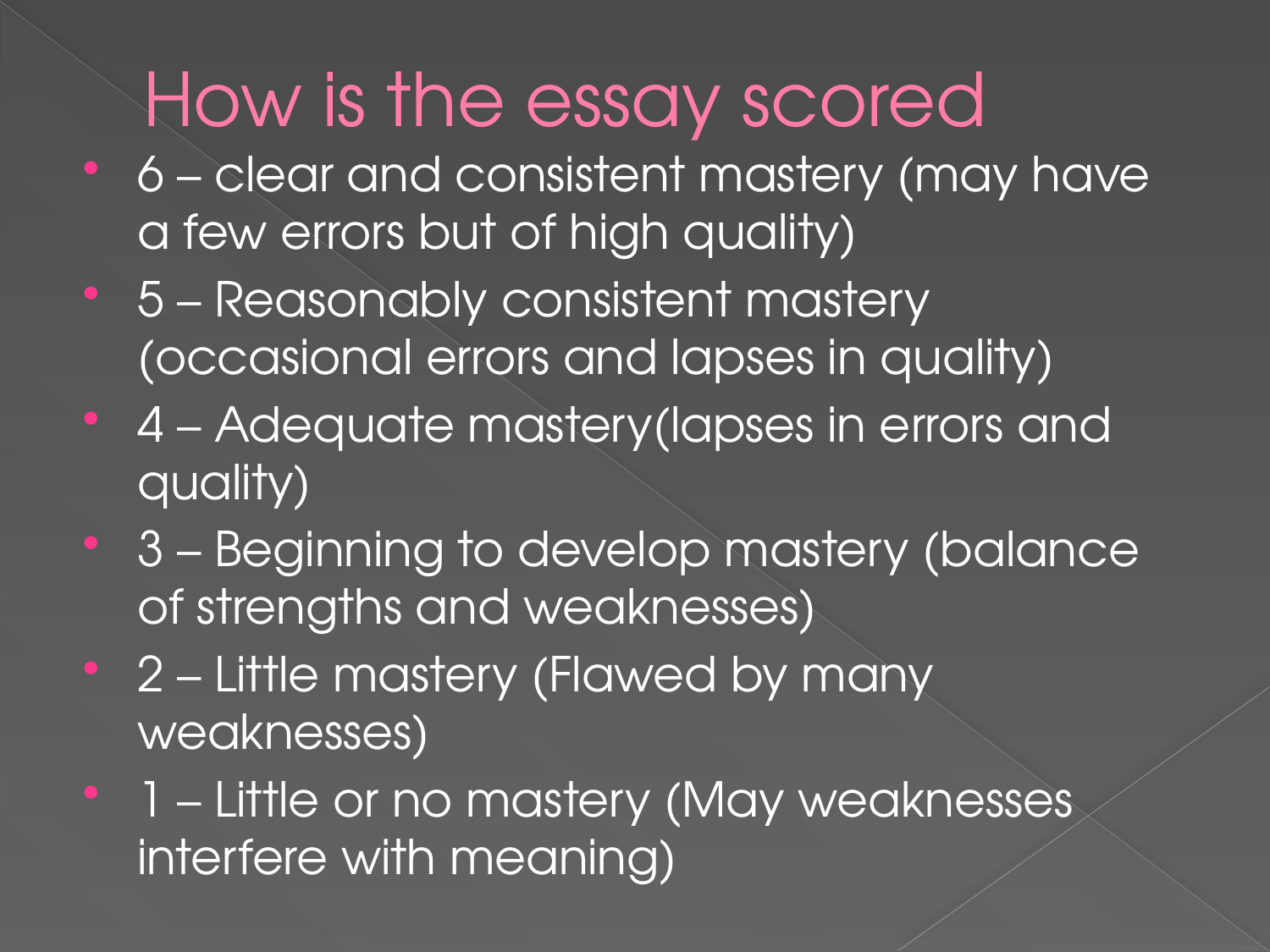

# How is the essay scored
6 – clear and consistent mastery (may have a few errors but of high quality)
5 – Reasonably consistent mastery (occasional errors and lapses in quality)
4 – Adequate mastery(lapses in errors and quality)
3 – Beginning to develop mastery (balance of strengths and weaknesses)
2 – Little mastery (Flawed by many weaknesses)
1 – Little or no mastery (May weaknesses interfere with meaning)